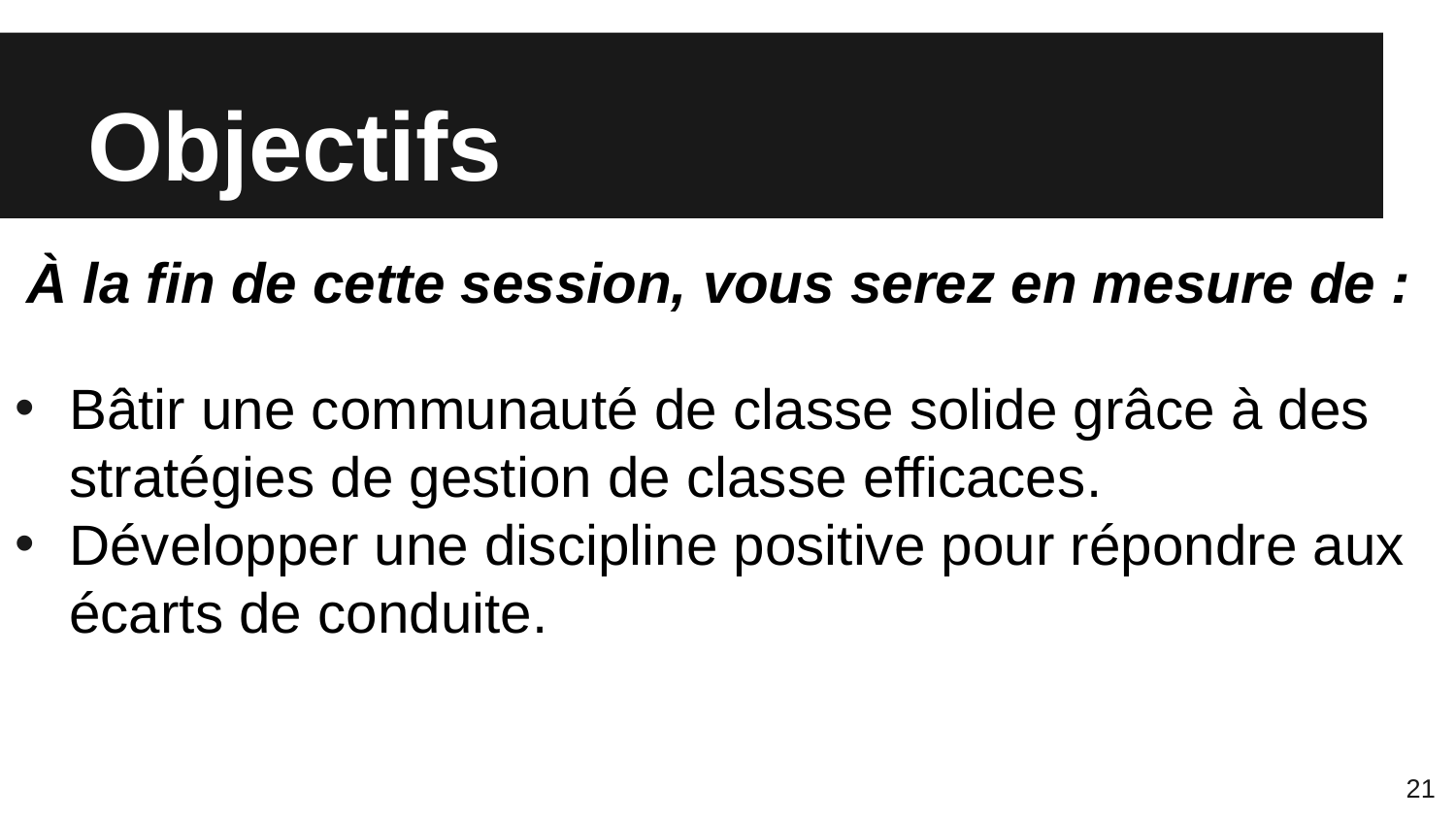

# Objectifs
À la fin de cette session, vous serez en mesure de :

Bâtir une communauté de classe solide grâce à des stratégies de gestion de classe efficaces.
Développer une discipline positive pour répondre aux écarts de conduite.

21